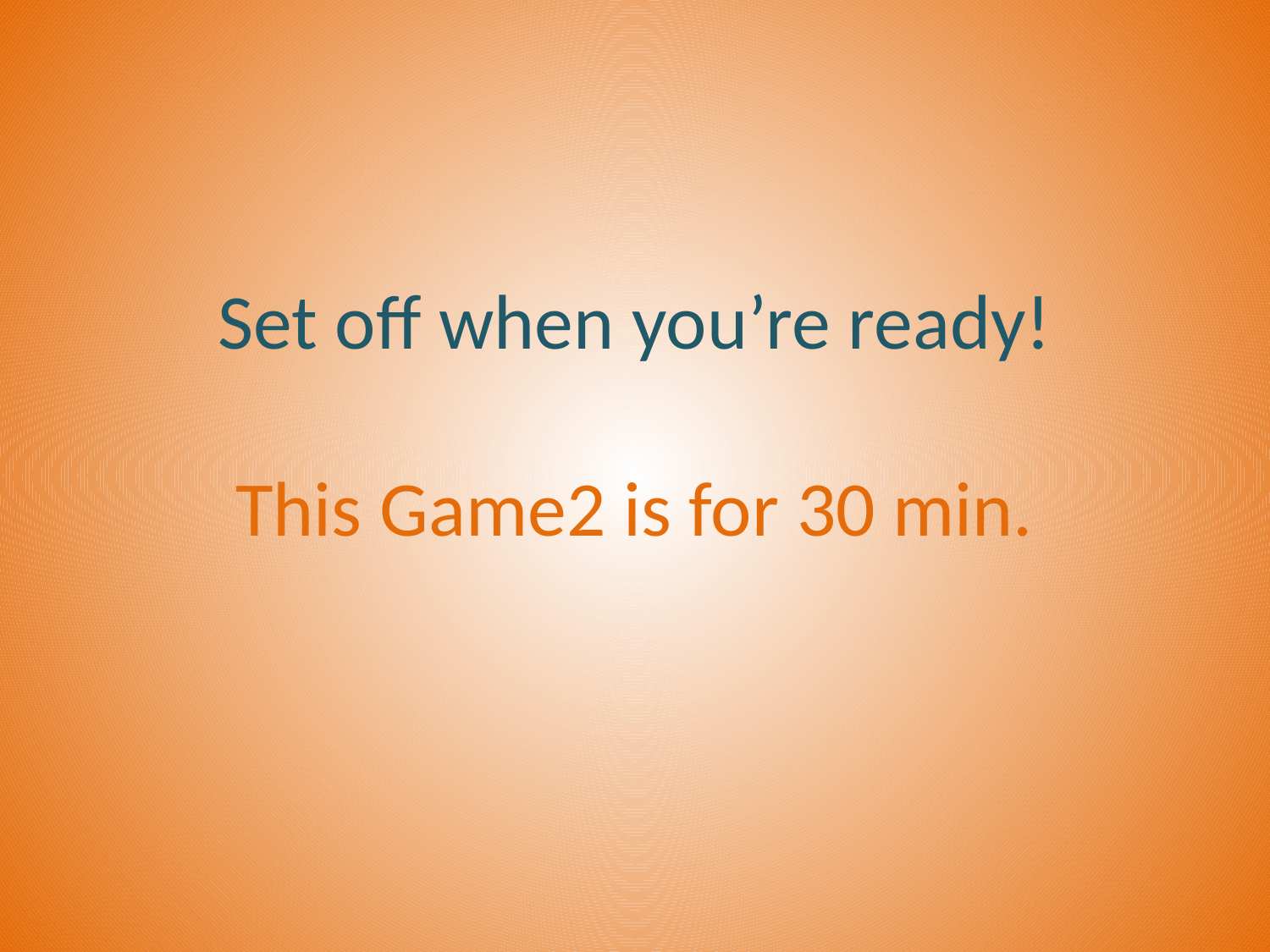

# Set off when you’re ready! This Game2 is for 30 min.